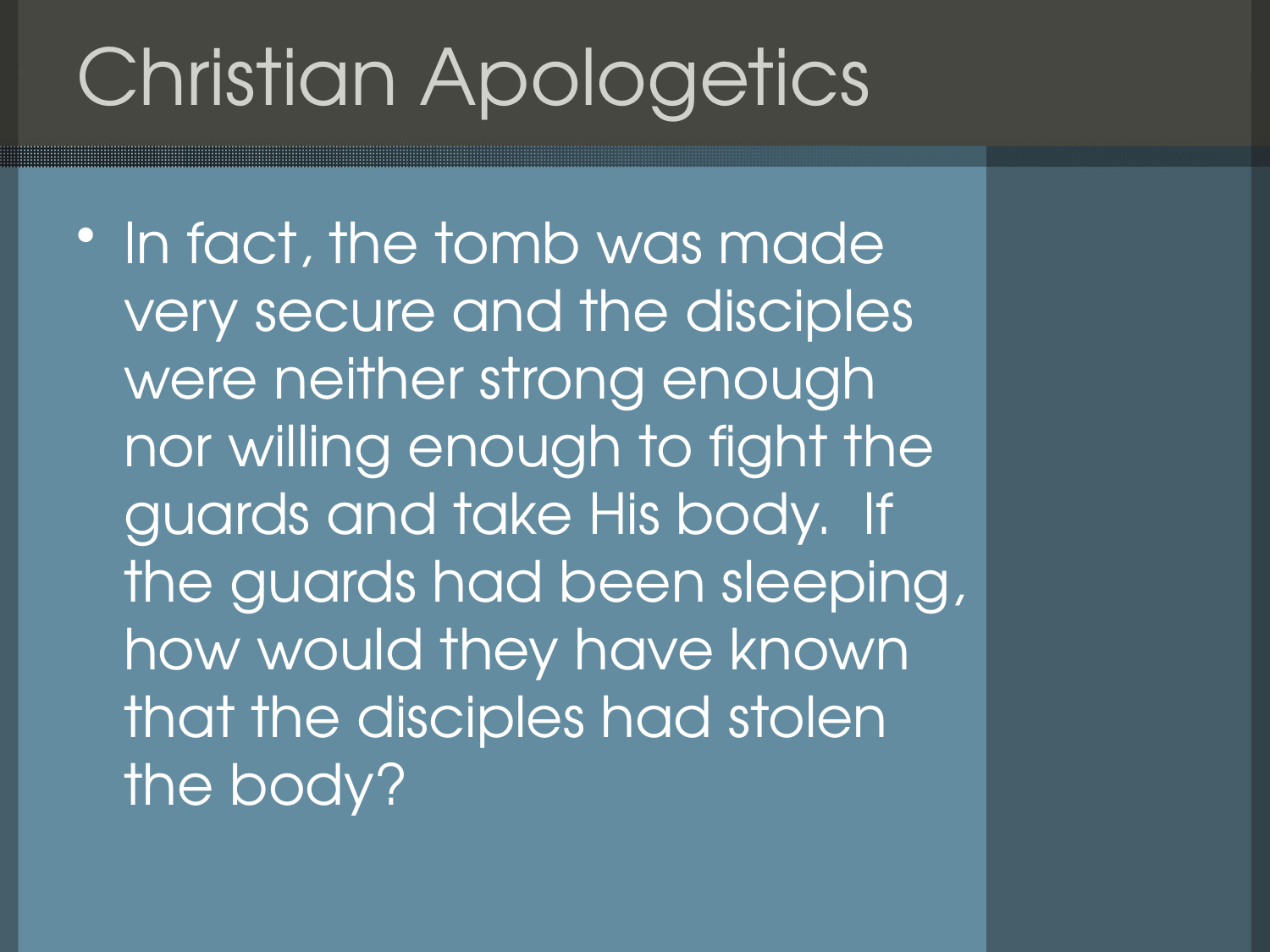

# Christian Apologetics
In fact, the tomb was made very secure and the disciples were neither strong enough nor willing enough to fight the guards and take His body.  If the guards had been sleeping, how would they have known that the disciples had stolen the body?